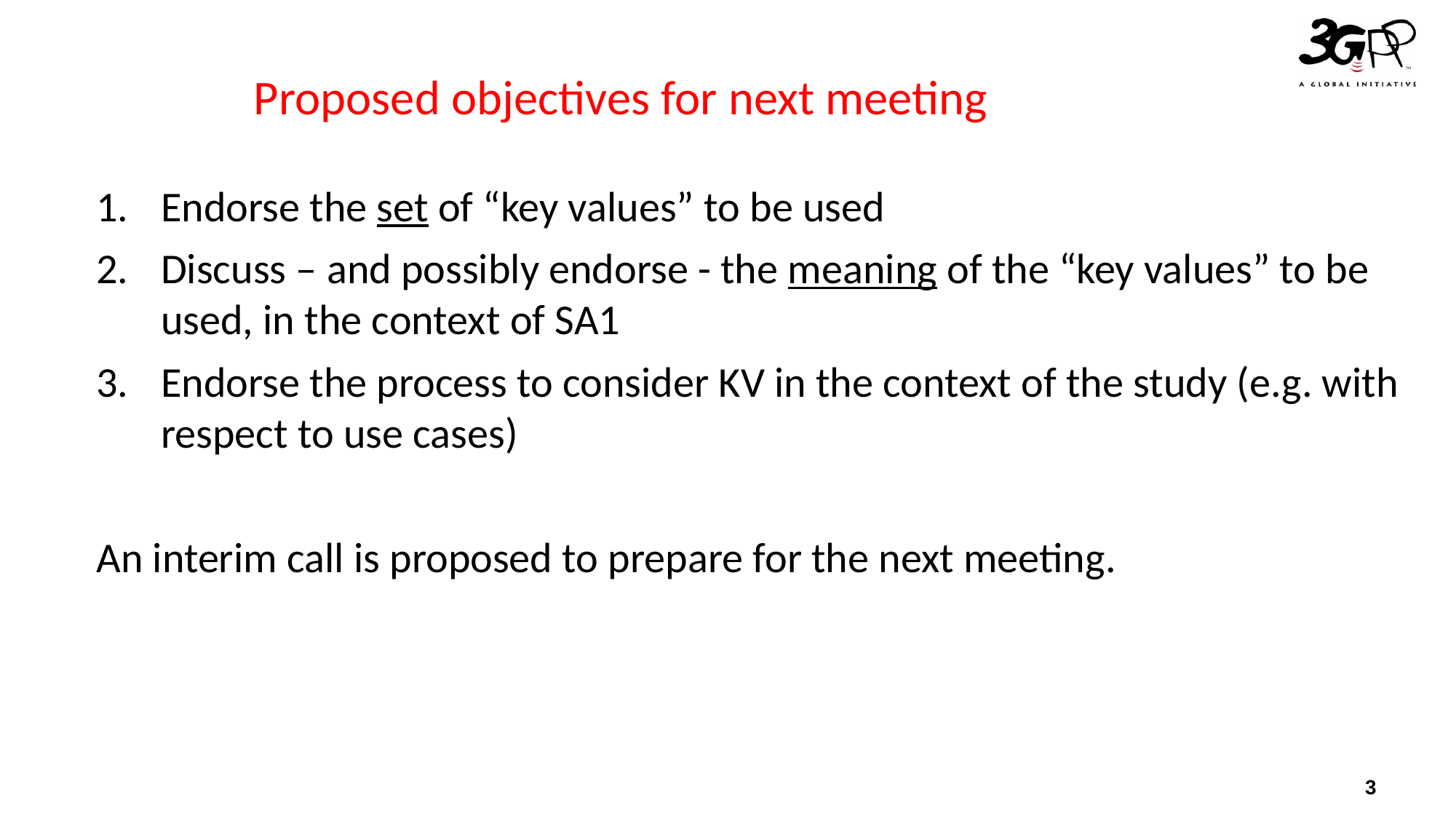

# Proposed objectives for next meeting
Endorse the set of “key values” to be used
Discuss – and possibly endorse - the meaning of the “key values” to be used, in the context of SA1
Endorse the process to consider KV in the context of the study (e.g. with respect to use cases)

An interim call is proposed to prepare for the next meeting.